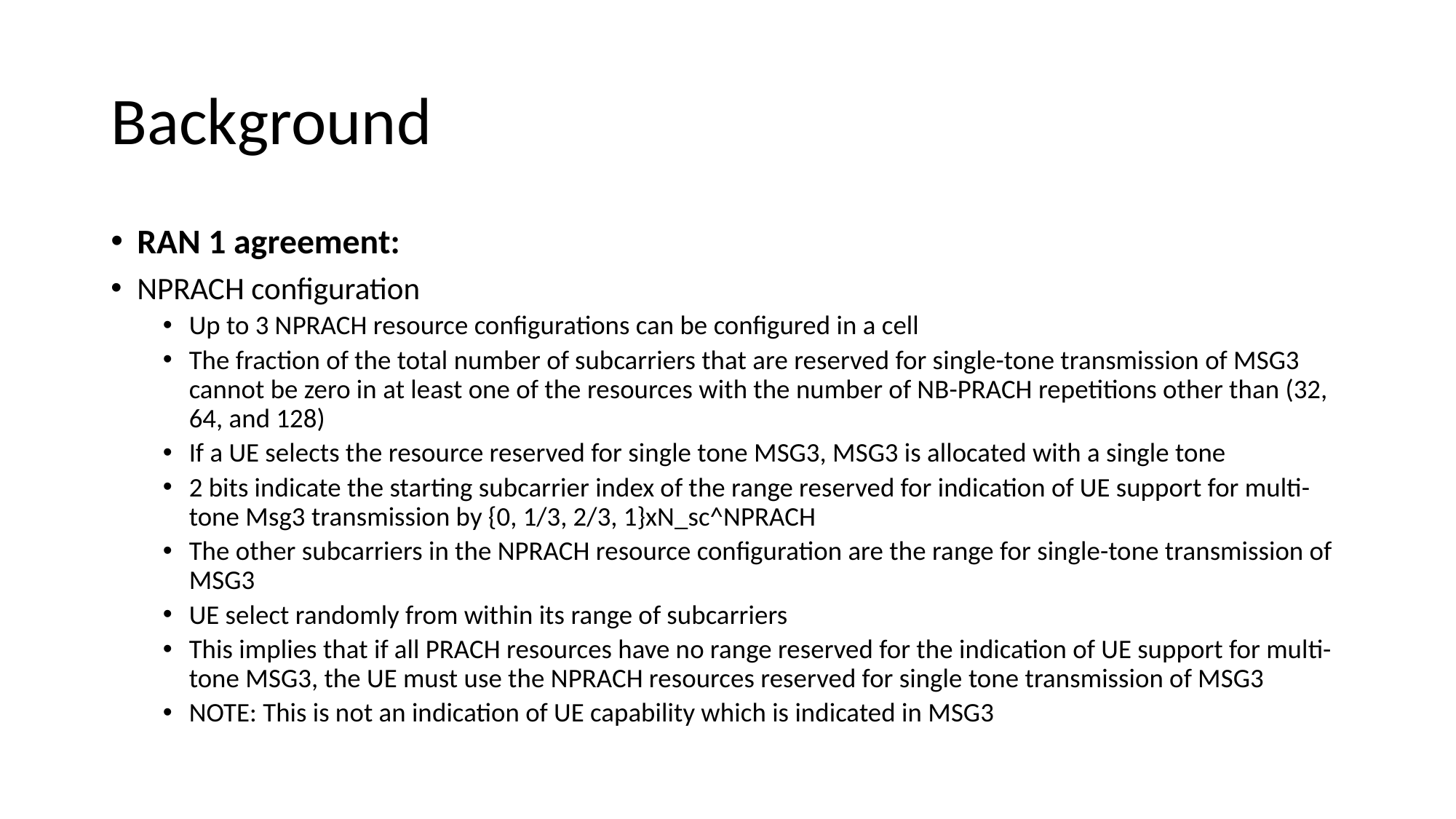

# Background
RAN 1 agreement:
NPRACH configuration
Up to 3 NPRACH resource configurations can be configured in a cell
The fraction of the total number of subcarriers that are reserved for single-tone transmission of MSG3 cannot be zero in at least one of the resources with the number of NB-PRACH repetitions other than (32, 64, and 128)
If a UE selects the resource reserved for single tone MSG3, MSG3 is allocated with a single tone
2 bits indicate the starting subcarrier index of the range reserved for indication of UE support for multi-tone Msg3 transmission by {0, 1/3, 2/3, 1}xN_sc^NPRACH
The other subcarriers in the NPRACH resource configuration are the range for single-tone transmission of MSG3
UE select randomly from within its range of subcarriers
This implies that if all PRACH resources have no range reserved for the indication of UE support for multi-tone MSG3, the UE must use the NPRACH resources reserved for single tone transmission of MSG3
NOTE: This is not an indication of UE capability which is indicated in MSG3